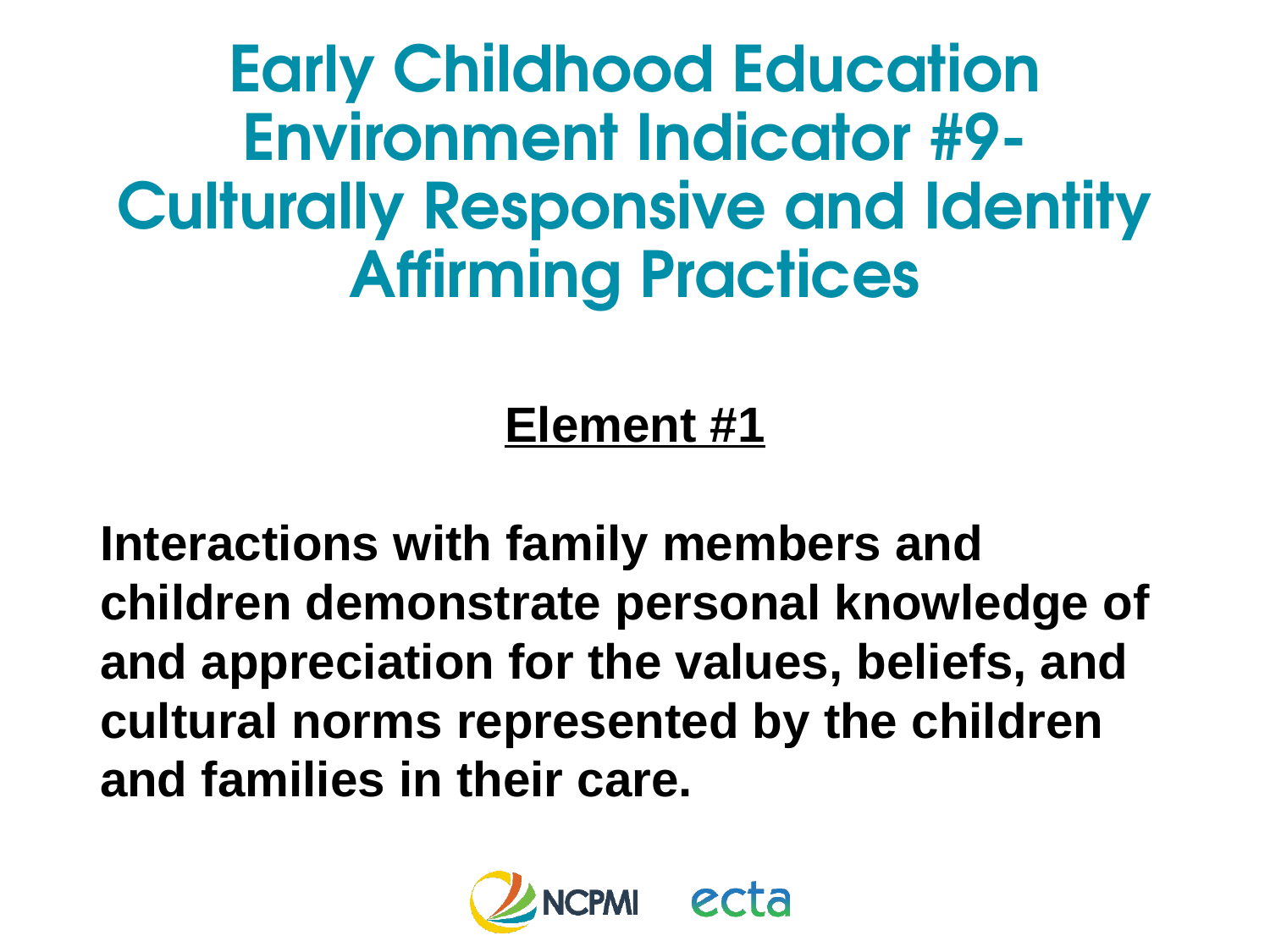

# Early Childhood Education Environment Indicator #9-
Culturally Responsive and Identity Affirming Practices
Element #1

Interactions with family members and children demonstrate personal knowledge of and appreciation for the values, beliefs, and cultural norms represented by the children and families in their care.